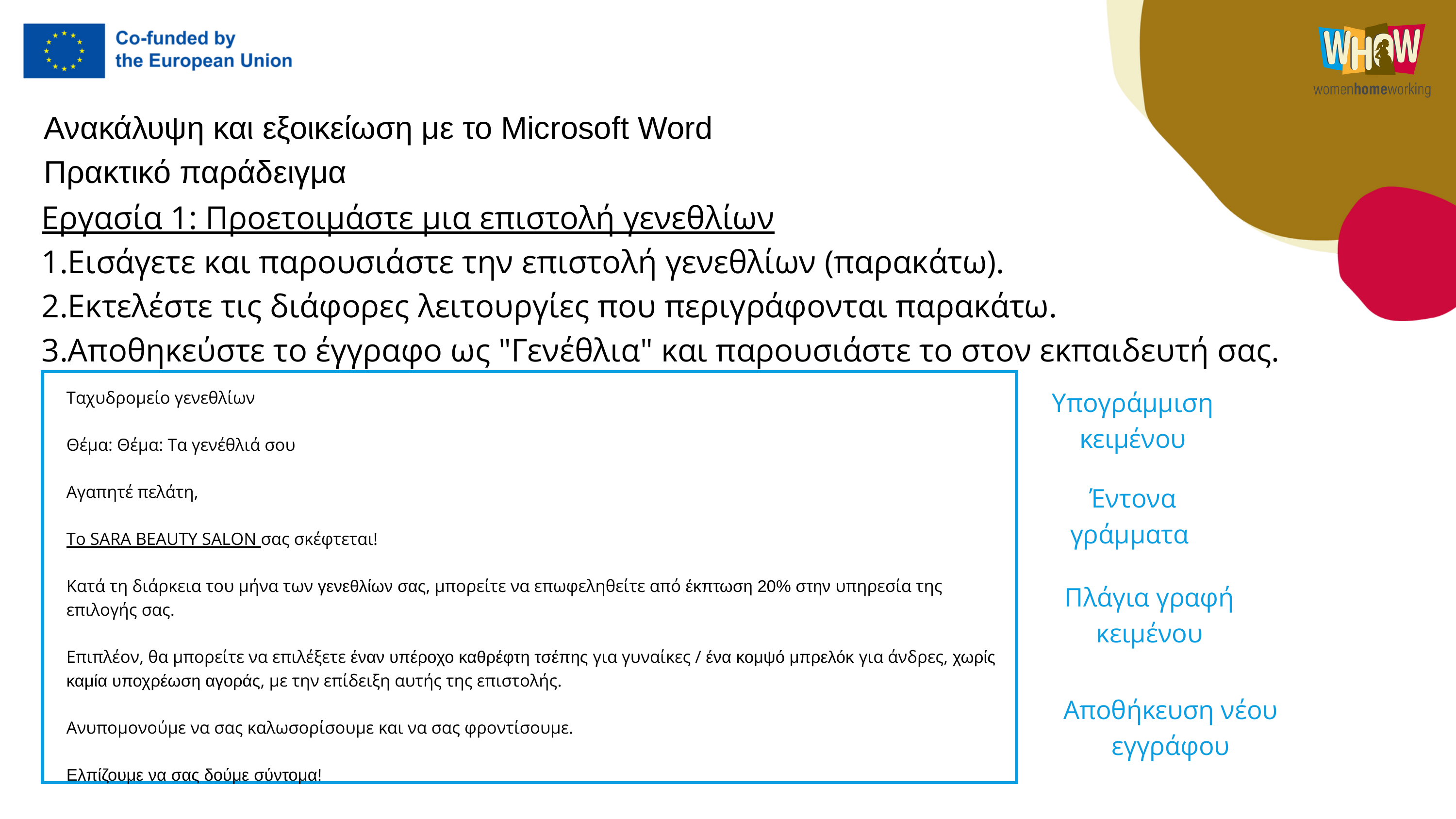

Ανακάλυψη και εξοικείωση με το Microsoft Word
Πρακτικό παράδειγμα
Εργασία 1: Προετοιμάστε μια επιστολή γενεθλίων
1.Εισάγετε και παρουσιάστε την επιστολή γενεθλίων (παρακάτω).
2.Εκτελέστε τις διάφορες λειτουργίες που περιγράφονται παρακάτω.
3.Αποθηκεύστε το έγγραφο ως "Γενέθλια" και παρουσιάστε το στον εκπαιδευτή σας.

Υπογράμμιση κειμένου
Ταχυδρομείο γενεθλίων

Θέμα: Θέμα: Τα γενέθλιά σου

Αγαπητέ πελάτη,

Το SARA BEAUTY SALON σας σκέφτεται!

Κατά τη διάρκεια του μήνα των γενεθλίων σας, μπορείτε να επωφεληθείτε από έκπτωση 20% στην υπηρεσία της επιλογής σας.

Επιπλέον, θα μπορείτε να επιλέξετε έναν υπέροχο καθρέφτη τσέπης για γυναίκες / ένα κομψό μπρελόκ για άνδρες, χωρίς καμία υποχρέωση αγοράς, με την επίδειξη αυτής της επιστολής.

Ανυπομονούμε να σας καλωσορίσουμε και να σας φροντίσουμε.

Ελπίζουμε να σας δούμε σύντομα!

Έντονα γράμματα
Πλάγια γραφή κειμένου
Αποθήκευση νέου εγγράφου